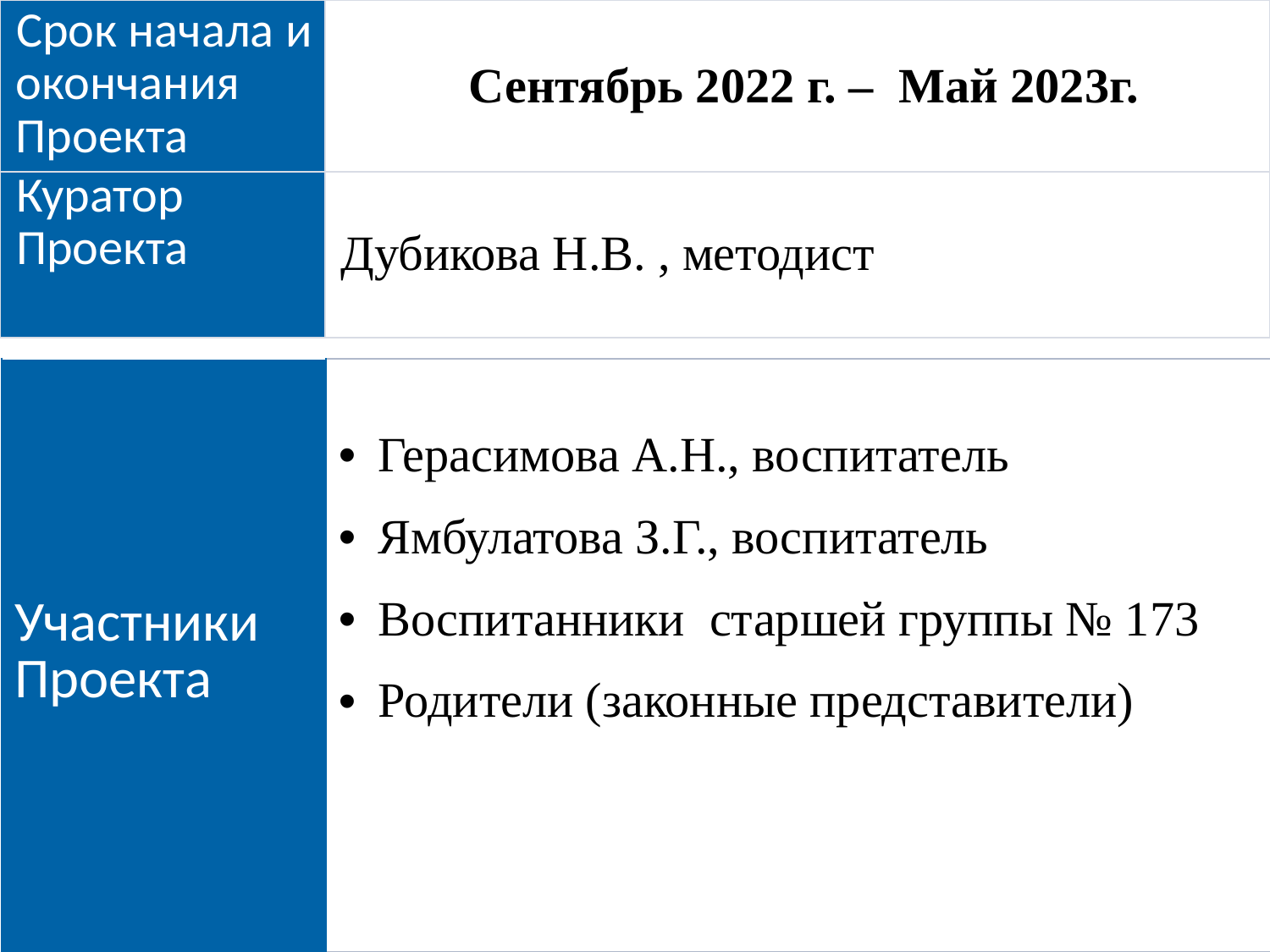

| Срок начала и окончания Проекта | Сентябрь 2022 г. – Май 2023г. |
| --- | --- |
| Куратор Проекта | Дубикова Н.В. , методист |
| Участники Проекта | Герасимова А.Н., воспитатель Ямбулатова З.Г., воспитатель Воспитанники старшей группы № 173 Родители (законные представители) |
| --- | --- |
2